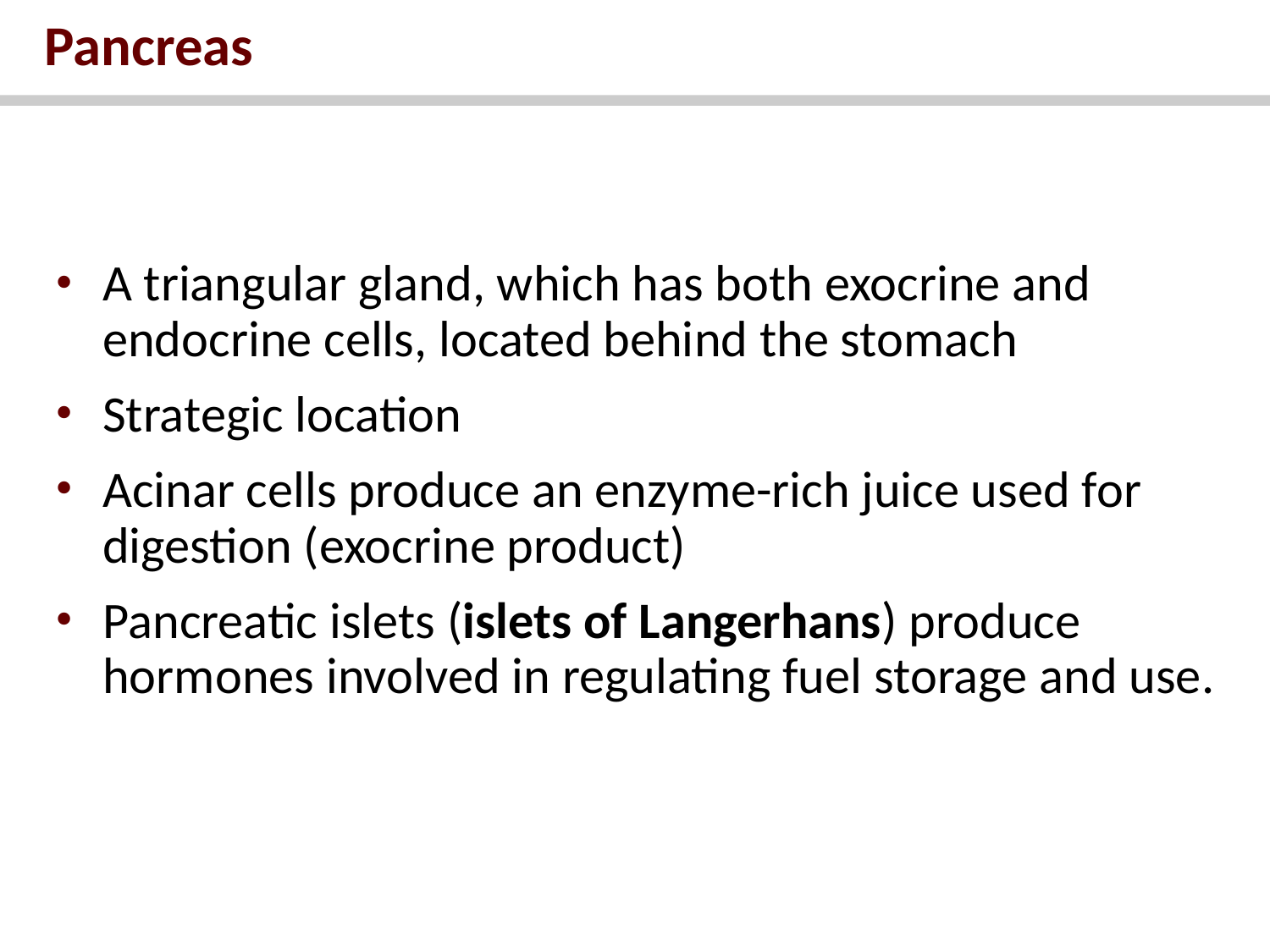

# Pancreas
A triangular gland, which has both exocrine and endocrine cells, located behind the stomach
Strategic location
Acinar cells produce an enzyme-rich juice used for digestion (exocrine product)
Pancreatic islets (islets of Langerhans) produce hormones involved in regulating fuel storage and use.